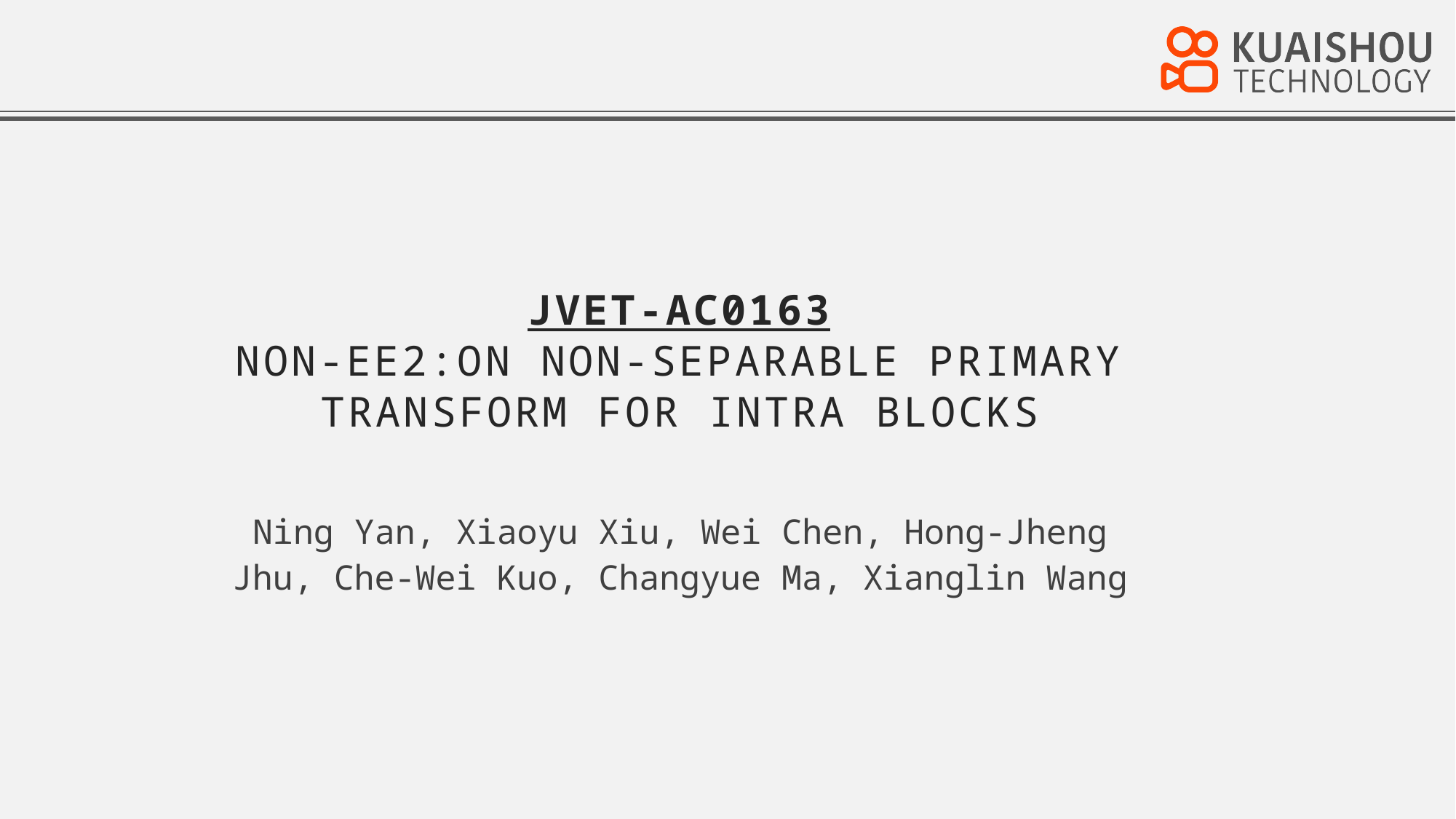

# JVET-AC0163 Non-EE2:On non-separable primary transform for intra blocks
Ning Yan, Xiaoyu Xiu, Wei Chen, Hong-Jheng Jhu, Che-Wei Kuo, Changyue Ma, Xianglin Wang